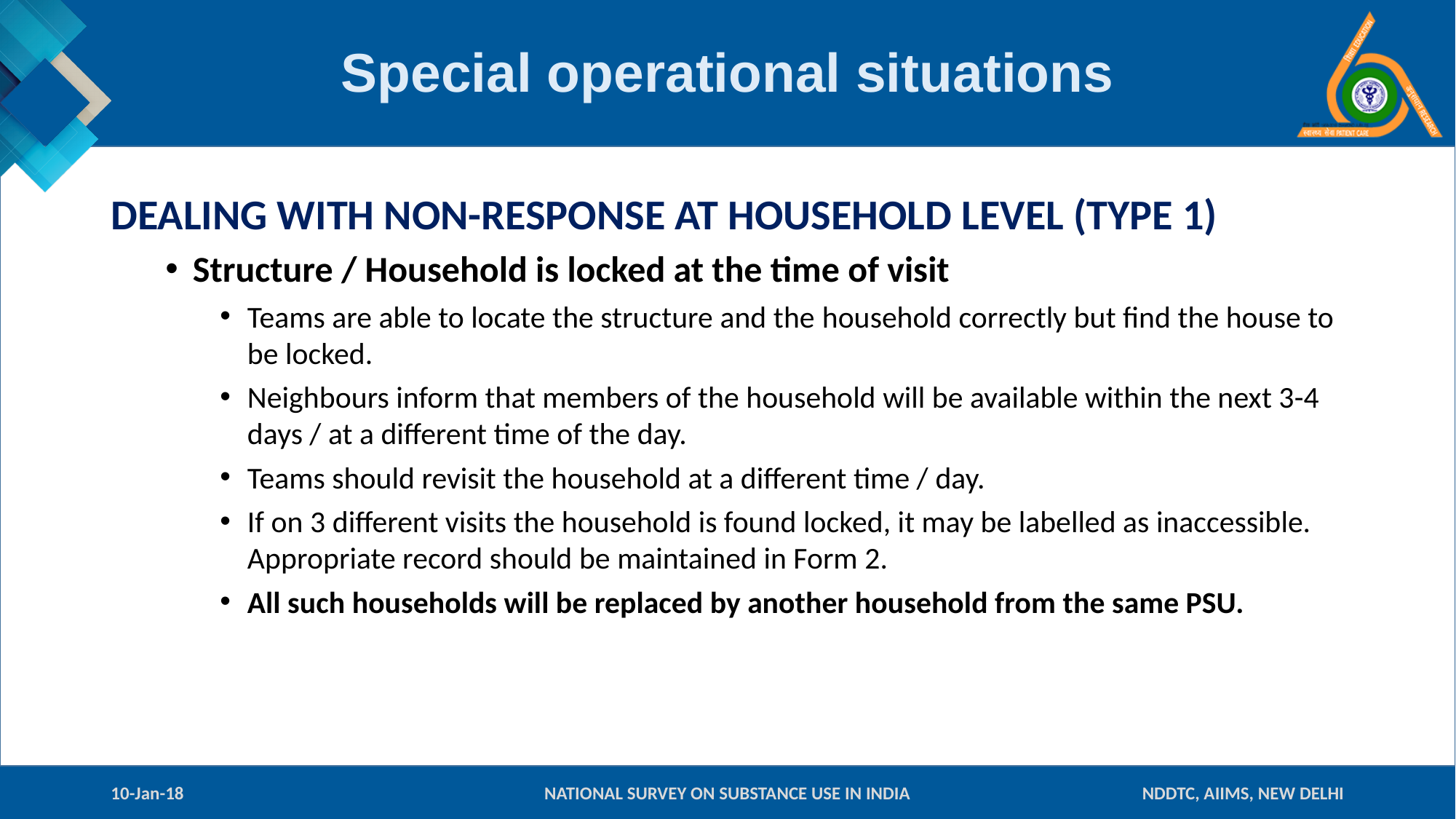

# Special operational situations
DEALING WITH NON-RESPONSE AT HOUSEHOLD LEVEL (TYPE 1)
Structure / Household is locked at the time of visit
Teams are able to locate the structure and the household correctly but find the house to be locked.
Neighbours inform that members of the household will be available within the next 3-4 days / at a different time of the day.
Teams should revisit the household at a different time / day.
If on 3 different visits the household is found locked, it may be labelled as inaccessible. Appropriate record should be maintained in Form 2.
All such households will be replaced by another household from the same PSU.
10-Jan-18
NATIONAL SURVEY ON SUBSTANCE USE IN INDIA
NDDTC, AIIMS, NEW DELHI